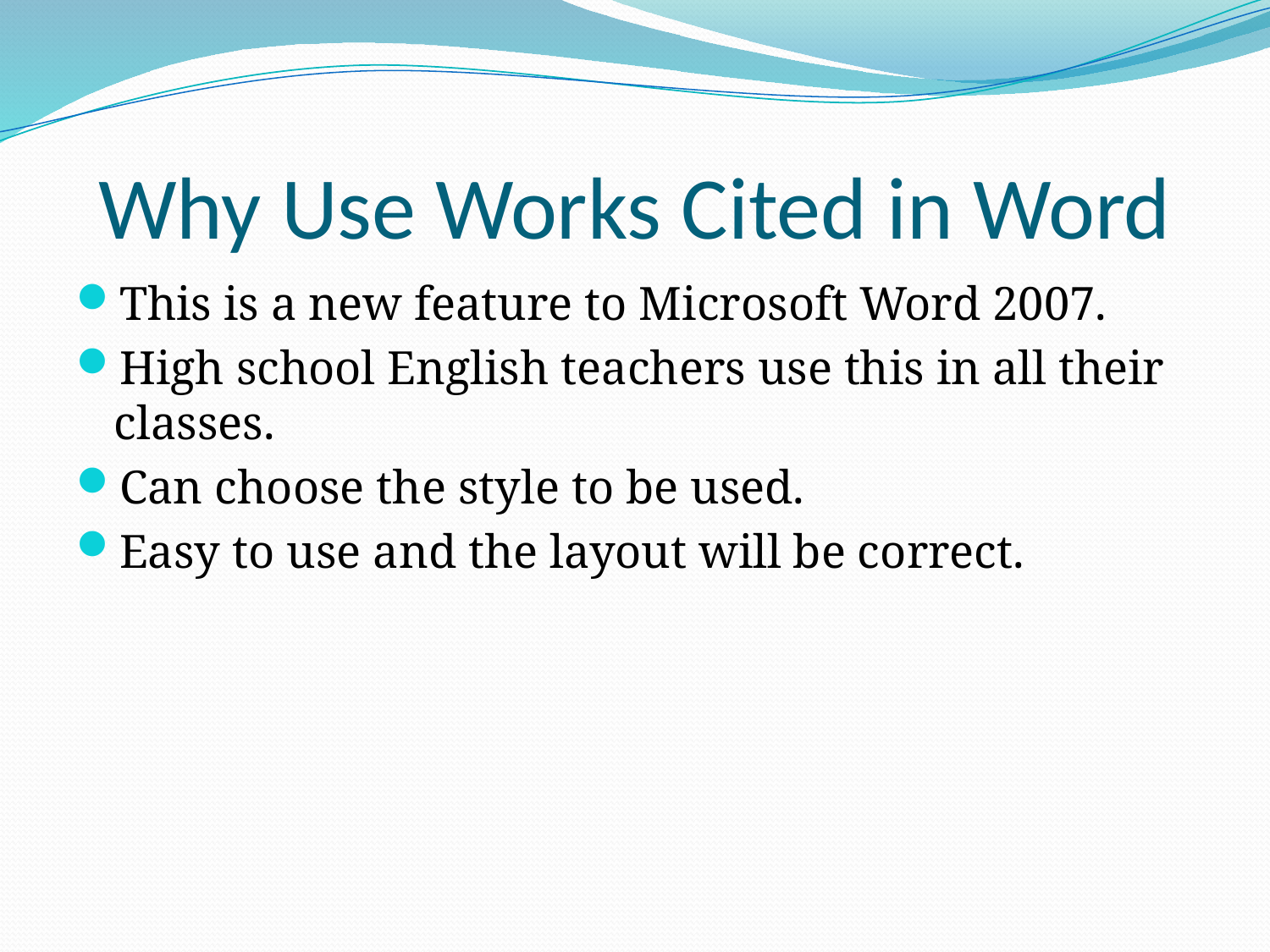

# Why Use Works Cited in Word
This is a new feature to Microsoft Word 2007.
High school English teachers use this in all their classes.
Can choose the style to be used.
Easy to use and the layout will be correct.